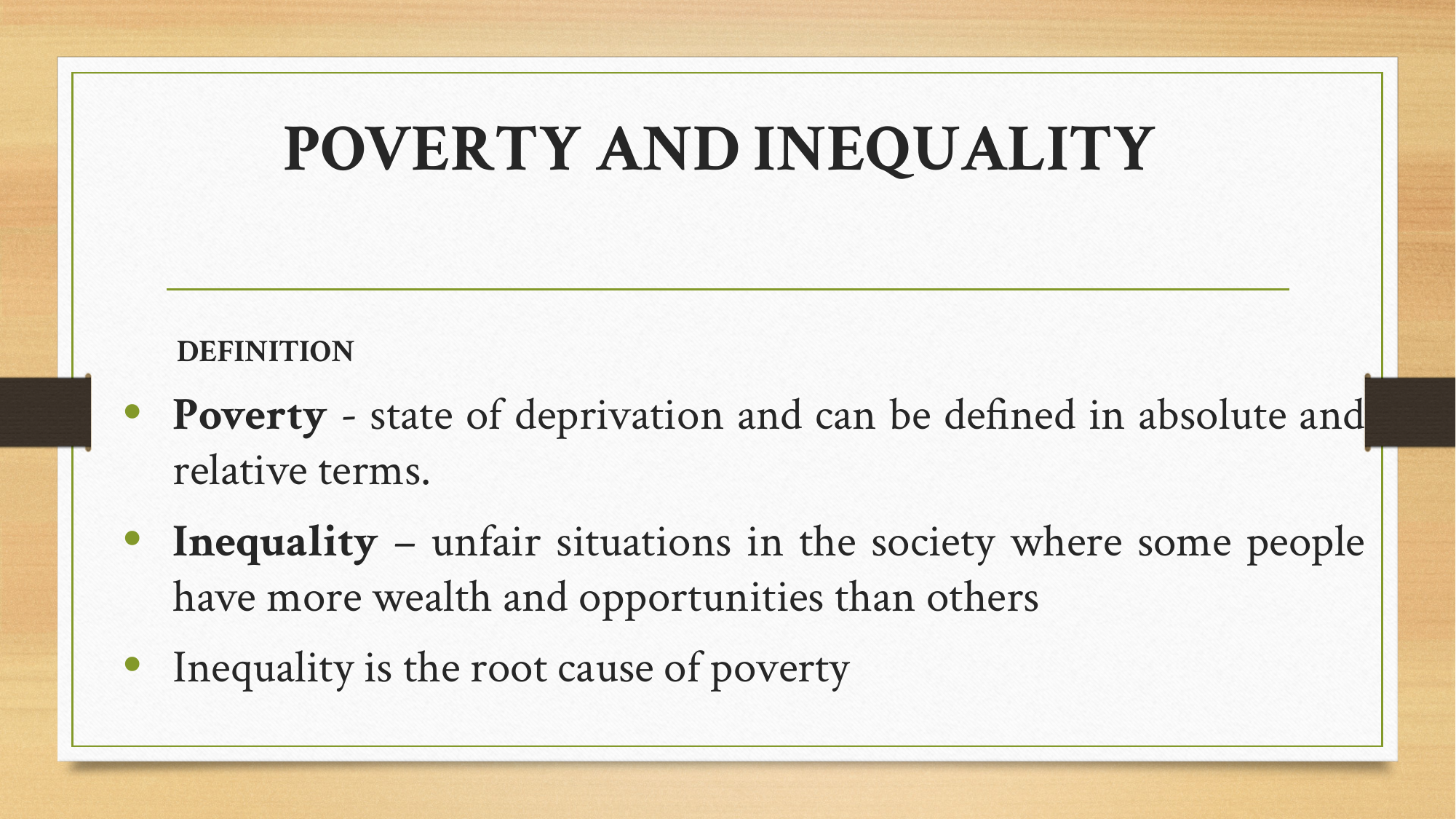

# POVERTY AND INEQUALITY

	DEFINITION
Poverty - state of deprivation and can be defined in absolute and relative terms.
Inequality – unfair situations in the society where some people have more wealth and opportunities than others
Inequality is the root cause of poverty